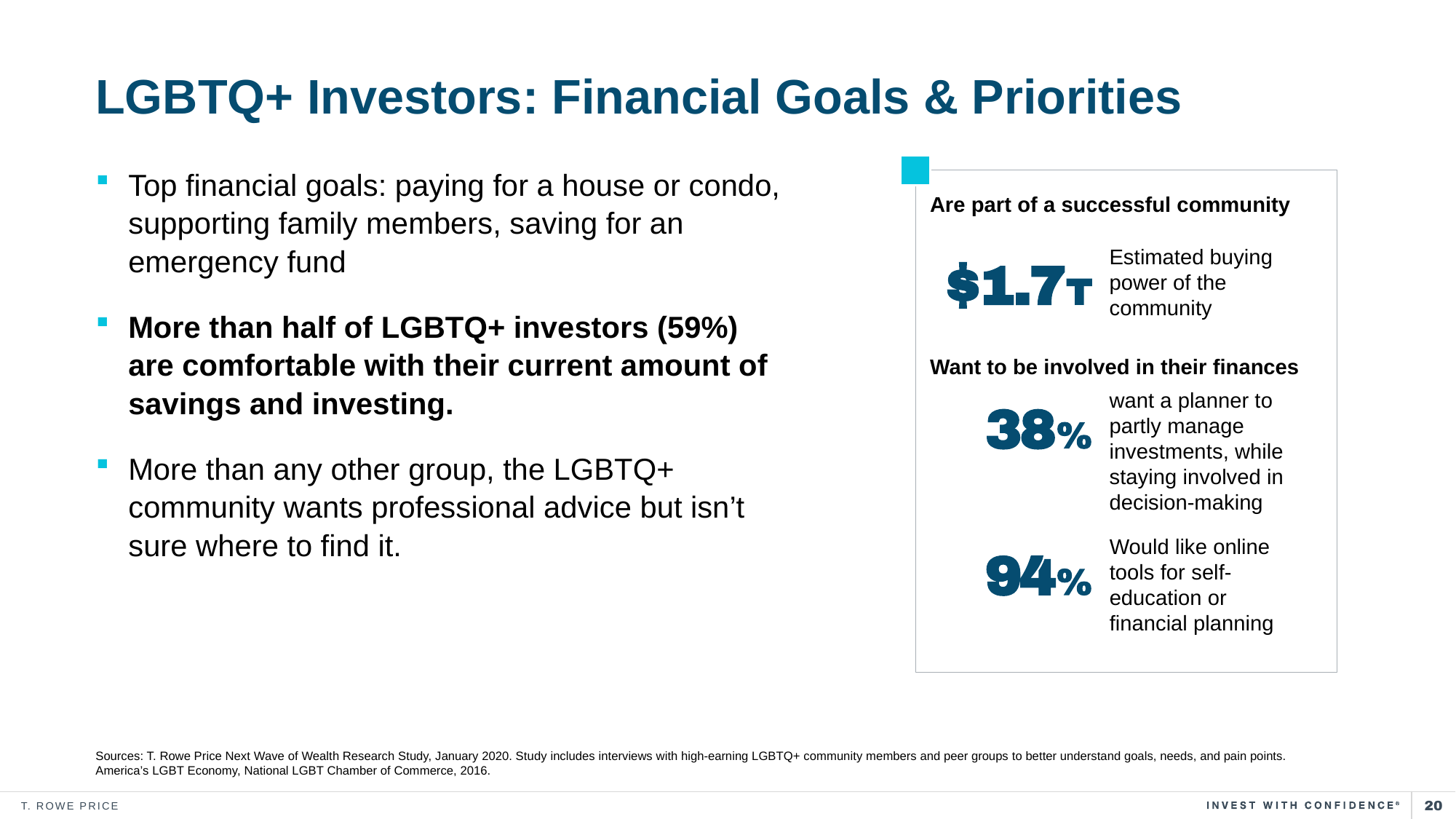

# LGBTQ+ Investors: Financial Goals & Priorities

Are part of a successful community
$1.7T
Estimated buying power of the community
Want to be involved in their finances
38%
want a planner to partly manage investments, while staying involved in decision-making
94%
Would like online tools for self-education or financial planning
Top financial goals: paying for a house or condo, supporting family members, saving for an emergency fund
More than half of LGBTQ+ investors (59%)
are comfortable with their current amount of savings and investing.
More than any other group, the LGBTQ+ community wants professional advice but isn’t
sure where to find it.

Sources: T. Rowe Price Next Wave of Wealth Research Study, January 2020. Study includes interviews with high-earning LGBTQ+ community members and peer groups to better understand goals, needs, and pain points. America’s LGBT Economy, National LGBT Chamber of Commerce, 2016.